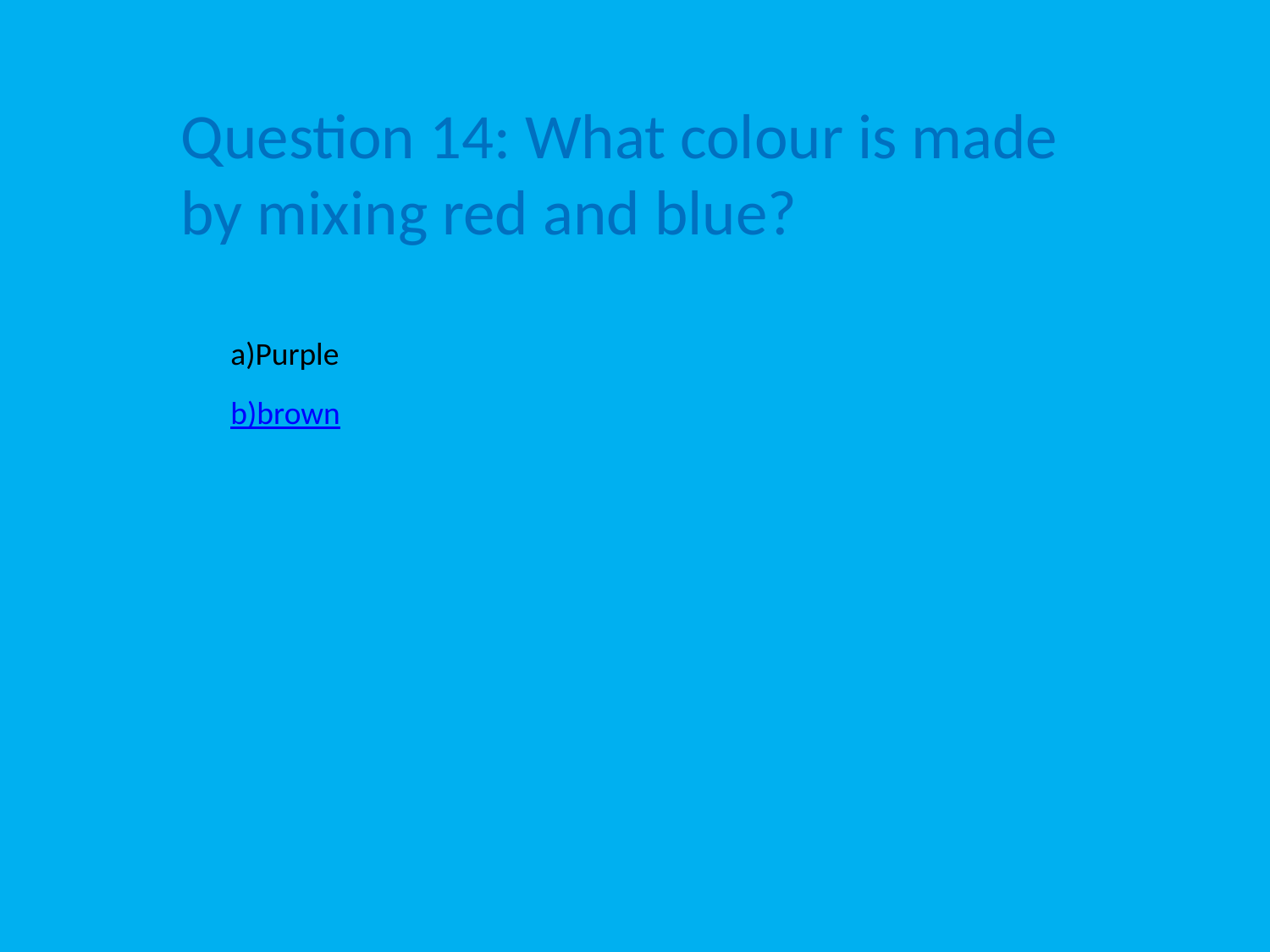

Question 14: What colour is made by mixing red and blue?
a)Purple
b)brown